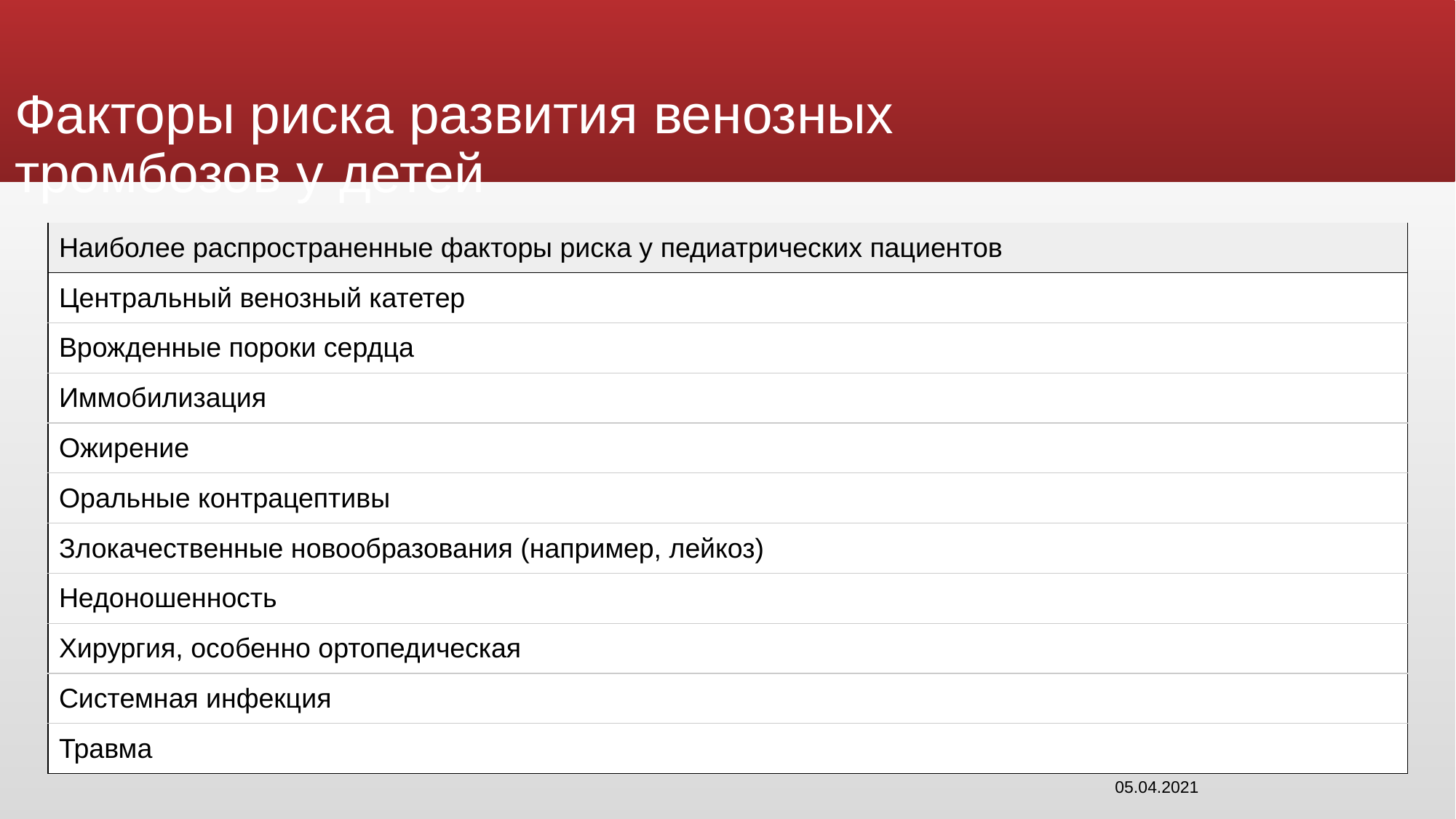

05.04.2021
# Факторы риска развития венозных тромбозов у детей
| Наиболее распространенные факторы риска у педиатрических пациентов |
| --- |
| Центральный венозный катетер |
| Врожденные пороки сердца |
| Иммобилизация |
| Ожирение |
| Оральные контрацептивы |
| Злокачественные новообразования (например, лейкоз) |
| Недоношенность |
| Хирургия, особенно ортопедическая |
| Системная инфекция |
| Травма |